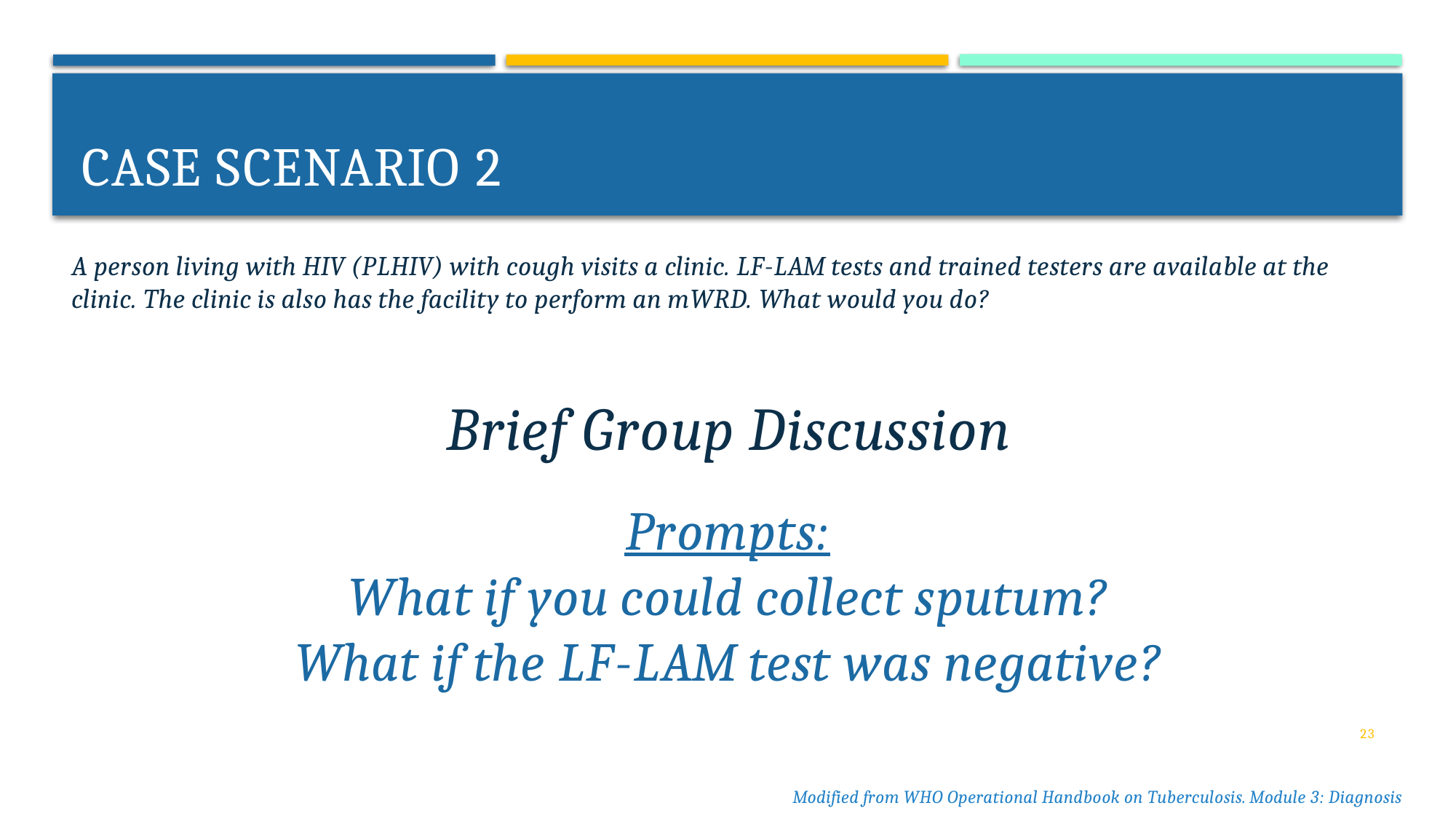

# Case scenario 2
A person living with HIV (PLHIV) with cough visits a clinic. LF-LAM tests and trained testers are available at the clinic. The clinic is also has the facility to perform an mWRD. What would you do?

Brief Group Discussion

Prompts:
What if you could collect sputum?
What if the LF-LAM test was negative?
23
Modified from WHO Operational Handbook on Tuberculosis. Module 3: Diagnosis